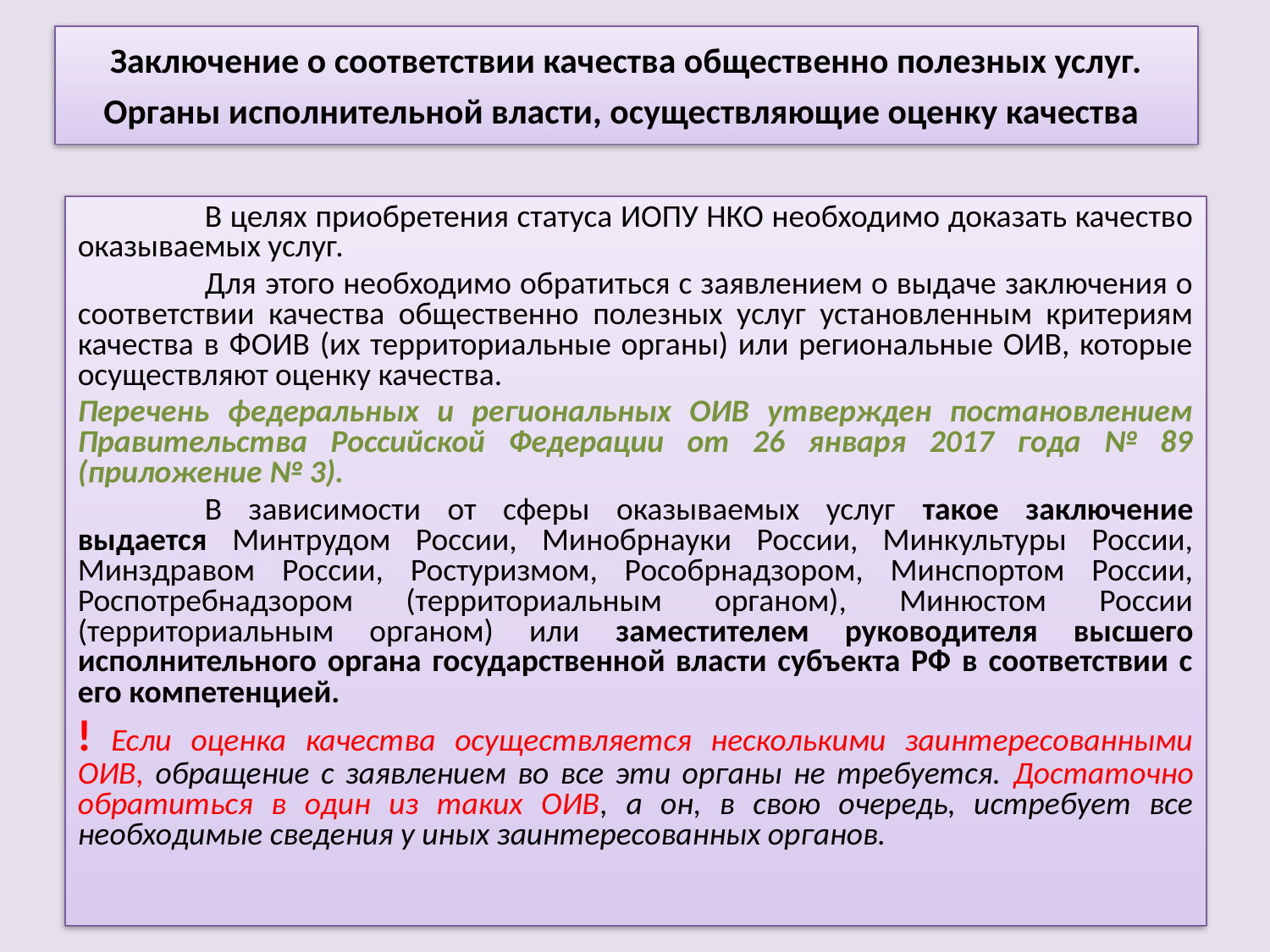

# Заключение о соответствии качества общественно полезных услуг. Органы исполнительной власти, осуществляющие оценку качества
	В целях приобретения статуса ИОПУ НКО необходимо доказать качество оказываемых услуг.
	Для этого необходимо обратиться с заявлением о выдаче заключения о соответствии качества общественно полезных услуг установленным критериям качества в ФОИВ (их территориальные органы) или региональные ОИВ, которые осуществляют оценку качества.
Перечень федеральных и региональных ОИВ утвержден постановлением Правительства Российской Федерации от 26 января 2017 года № 89 (приложение № 3).
	В зависимости от сферы оказываемых услуг такое заключение выдается Минтрудом России, Минобрнауки России, Минкультуры России, Минздравом России, Ростуризмом, Рособрнадзором, Минспортом России, Роспотребнадзором (территориальным органом), Минюстом России (территориальным органом) или заместителем руководителя высшего исполнительного органа государственной власти субъекта РФ в соответствии с его компетенцией.
! Если оценка качества осуществляется несколькими заинтересованными ОИВ, обращение с заявлением во все эти органы не требуется. Достаточно обратиться в один из таких ОИВ, а он, в свою очередь, истребует все необходимые сведения у иных заинтересованных органов.